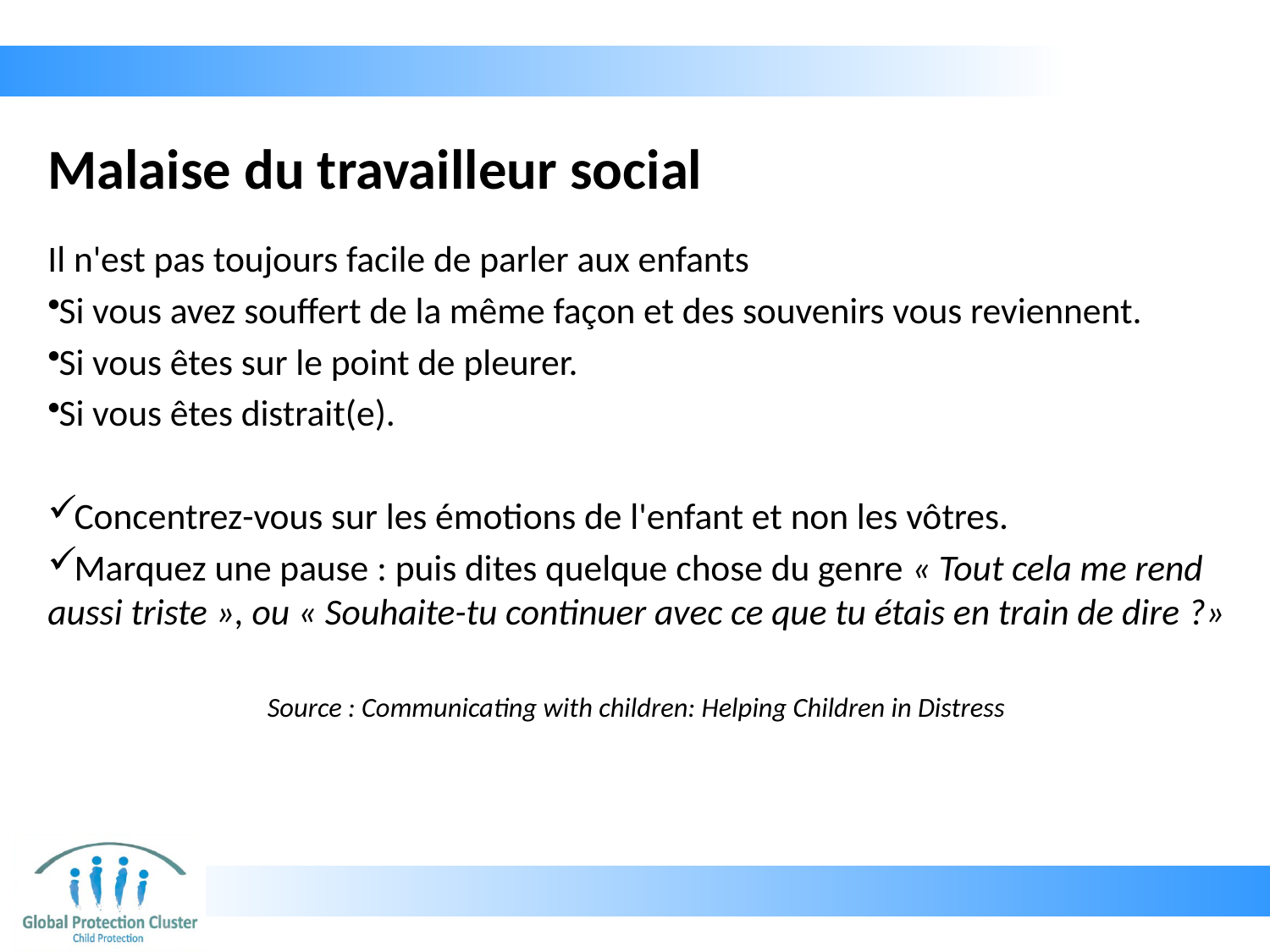

# Malaise du travailleur social

Il n'est pas toujours facile de parler aux enfants
Si vous avez souffert de la même façon et des souvenirs vous reviennent.
Si vous êtes sur le point de pleurer.
Si vous êtes distrait(e).

Concentrez-vous sur les émotions de l'enfant et non les vôtres.
Marquez une pause : puis dites quelque chose du genre « Tout cela me rend aussi triste », ou « Souhaite-tu continuer avec ce que tu étais en train de dire ?»

Source : Communicating with children: Helping Children in Distress